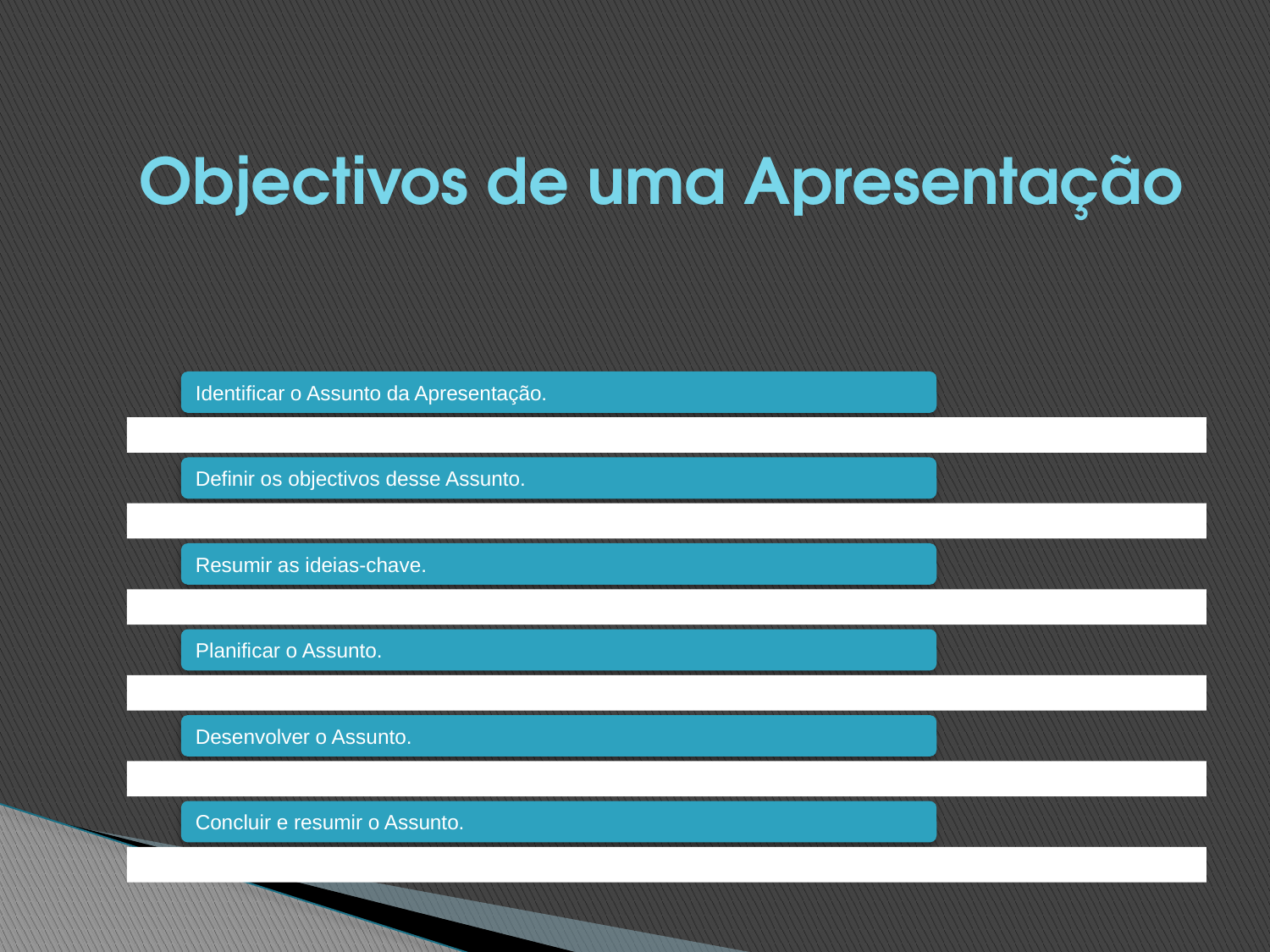

# Objectivos de uma Apresentação
Identificar o Assunto da Apresentação.
Definir os objectivos desse Assunto.
Resumir as ideias-chave.
Planificar o Assunto.
Desenvolver o Assunto.
Concluir e resumir o Assunto.